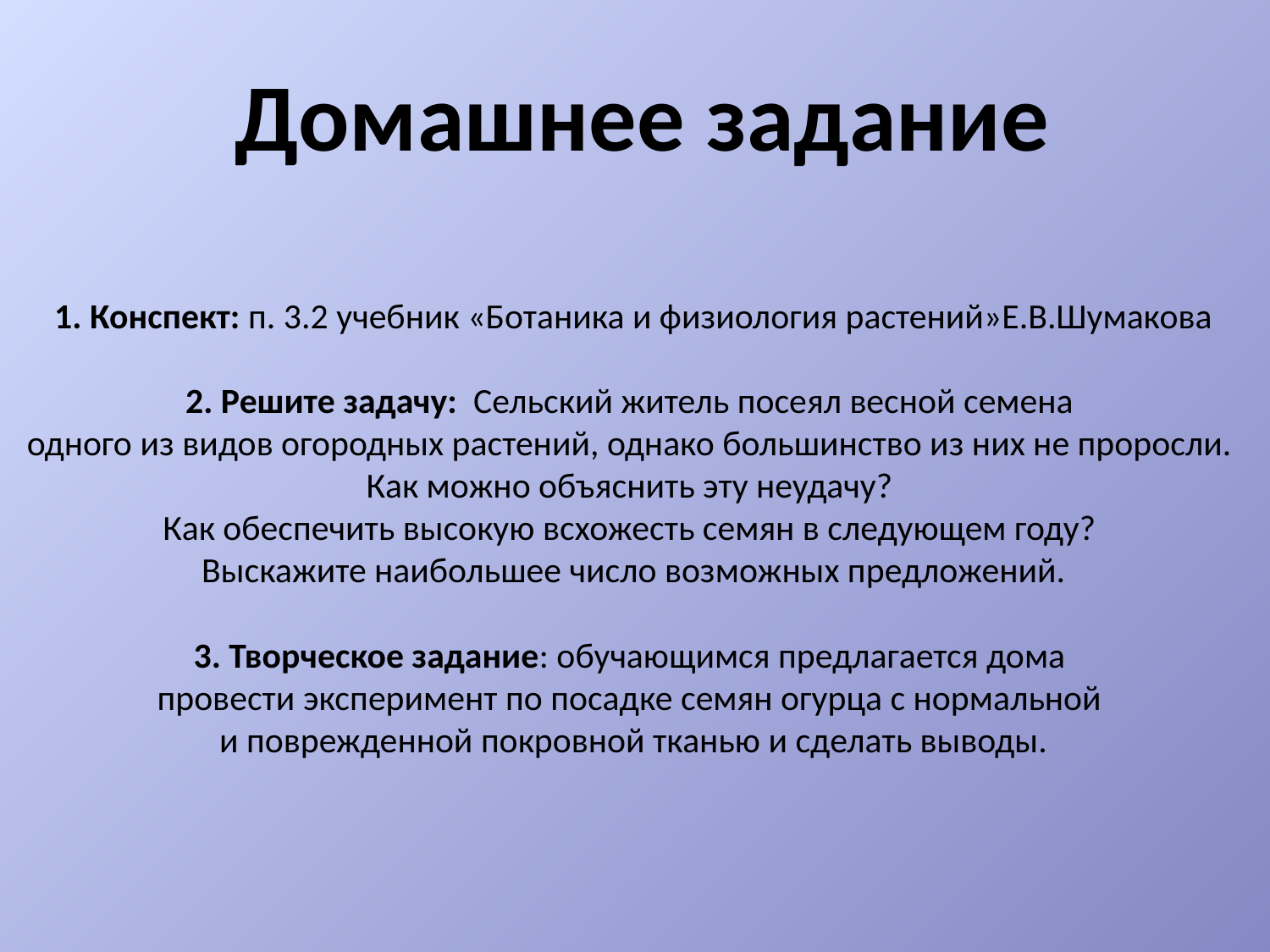

Домашнее задание
1. Конспект: п. 3.2 учебник «Ботаника и физиология растений»Е.В.Шумакова

2. Решите задачу:  Сельский житель посеял весной семена
одного из видов огородных растений, однако большинство из них не проросли.
Как можно объяснить эту неудачу?
Как обеспечить высокую всхожесть семян в следующем году?
Выскажите наибольшее число возможных предложений.

3. Творческое задание: обучающимся предлагается дома
провести эксперимент по посадке семян огурца с нормальной
и поврежденной покровной тканью и сделать выводы.